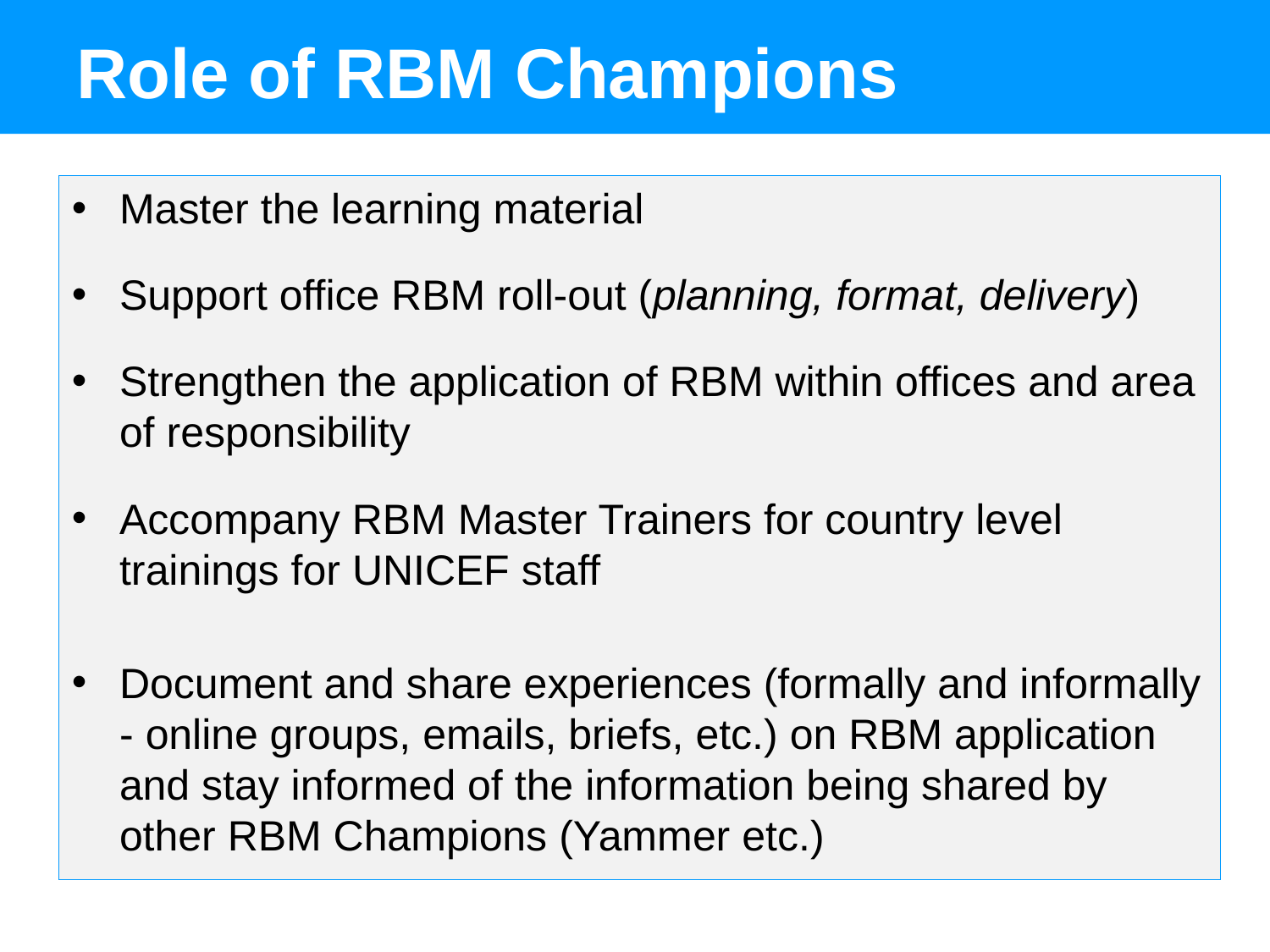

# Role of RBM Champions
Master the learning material

Support office RBM roll-out (planning, format, delivery)

Strengthen the application of RBM within offices and area of responsibility

Accompany RBM Master Trainers for country level trainings for UNICEF staff

Document and share experiences (formally and informally - online groups, emails, briefs, etc.) on RBM application and stay informed of the information being shared by other RBM Champions (Yammer etc.)